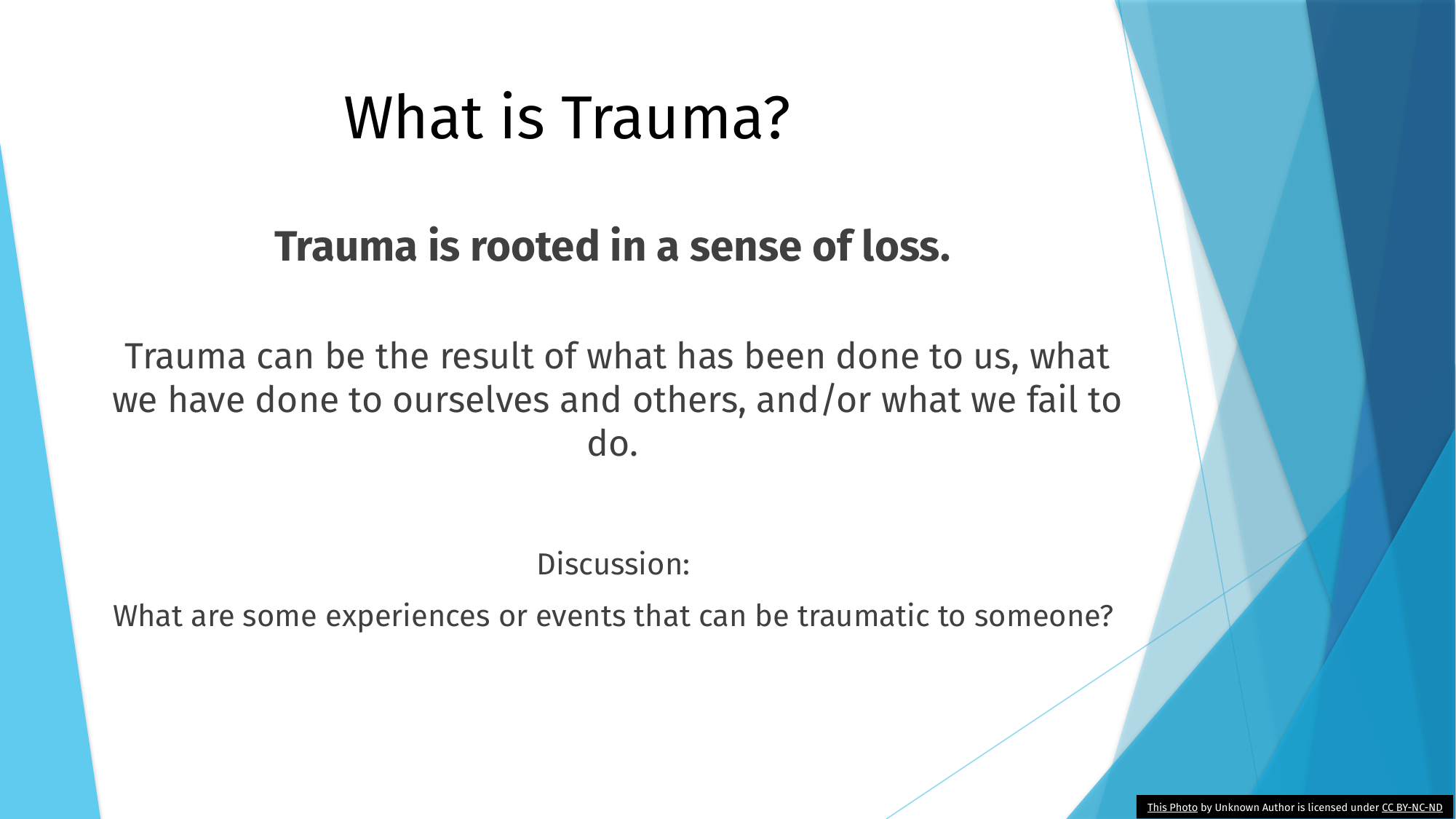

# What is Trauma?

Trauma is rooted in a sense of loss.

Trauma can be the result of what has been done to us, what we have done to ourselves and others, and/or what we fail to do.

Discussion:
What are some experiences or events that can be traumatic to someone?
This Photo by Unknown Author is licensed under CC BY-NC-ND